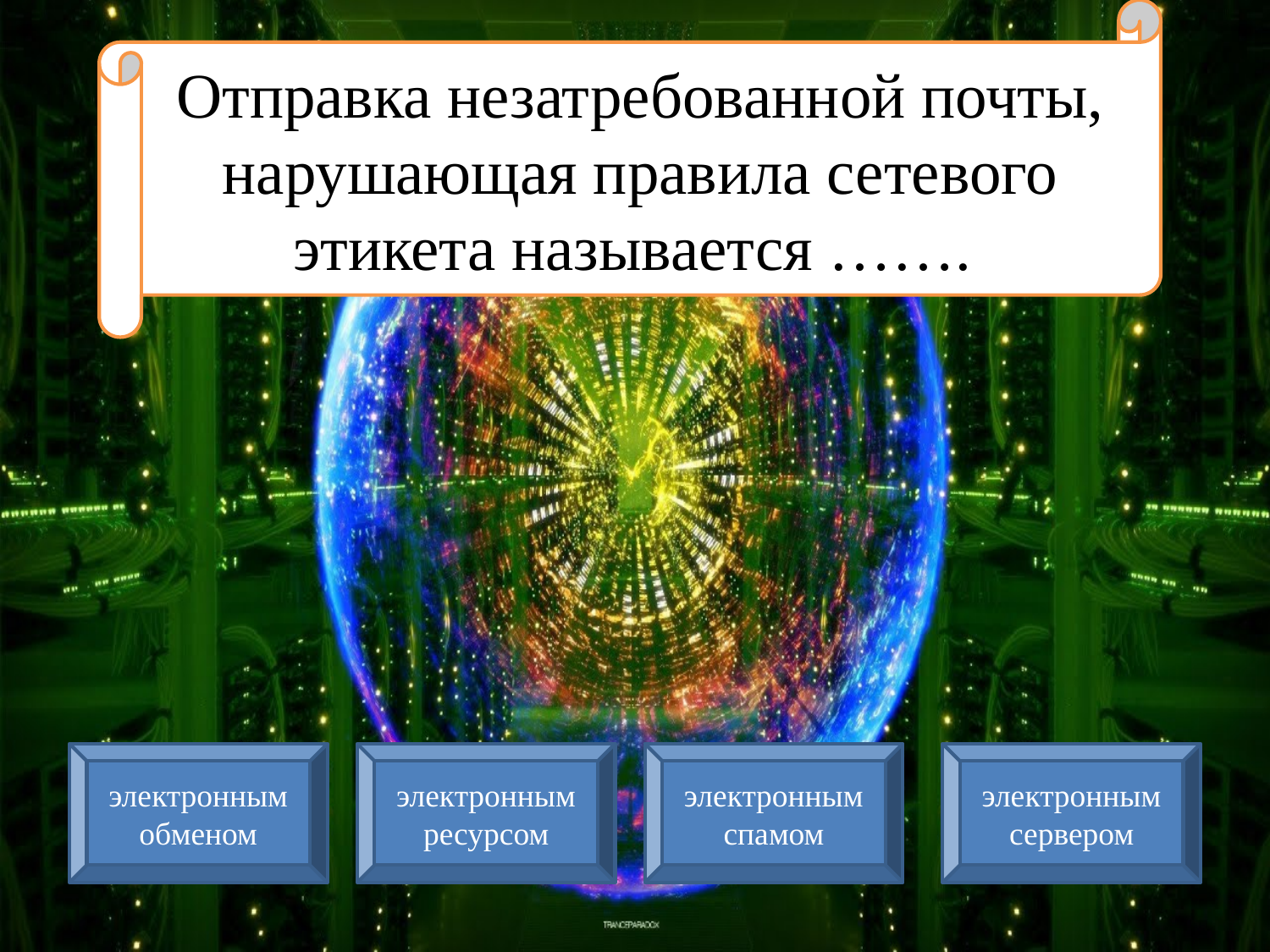

Отправка незатребованной почты, нарушающая правила сетевого этикета называется …….
электронным обменом
электронным ресурсом
электронным спамом
электронным сервером